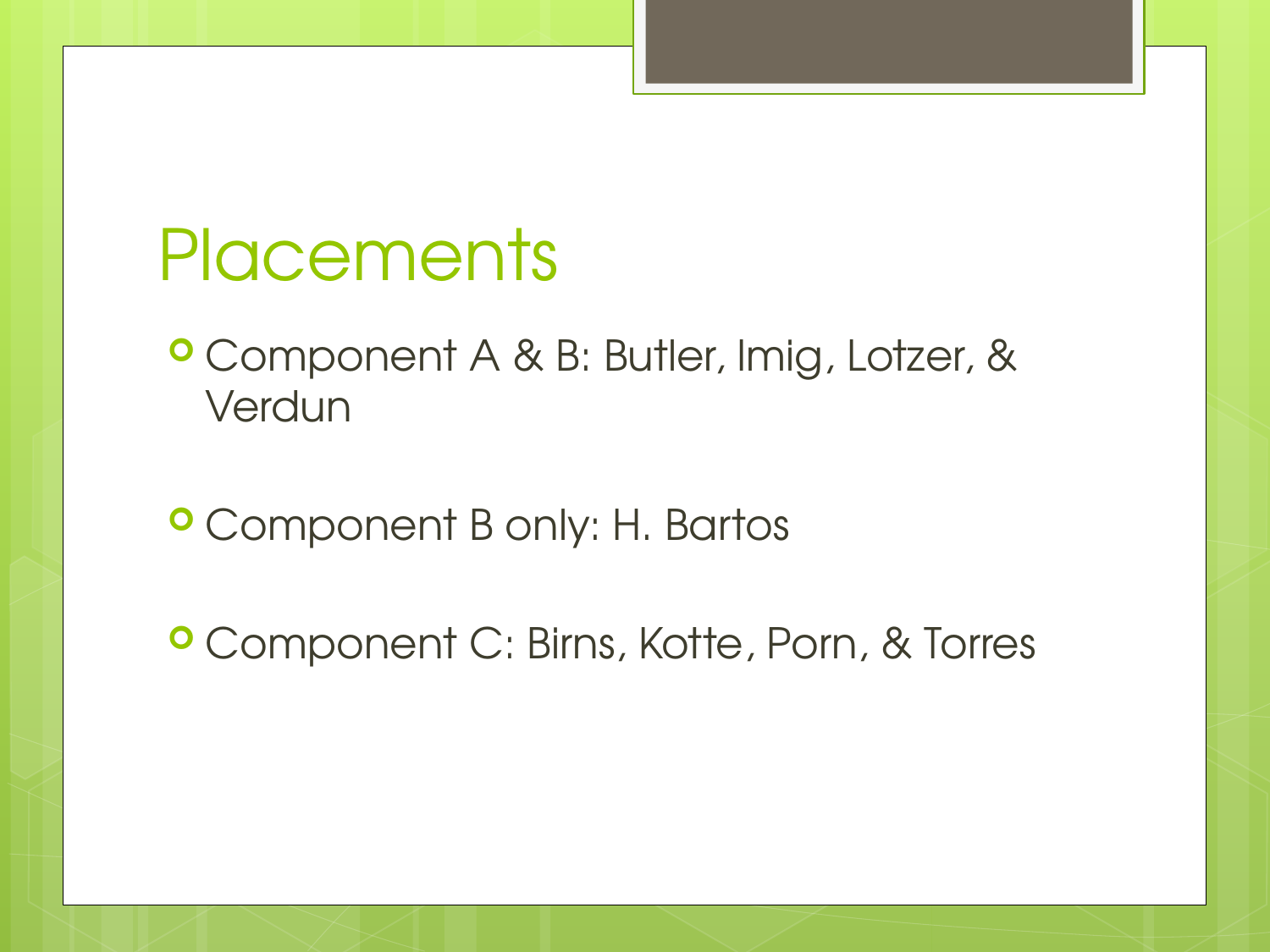

# Placements
Component A & B: Butler, Imig, Lotzer, & Verdun

Component B only: H. Bartos

Component C: Birns, Kotte, Porn, & Torres